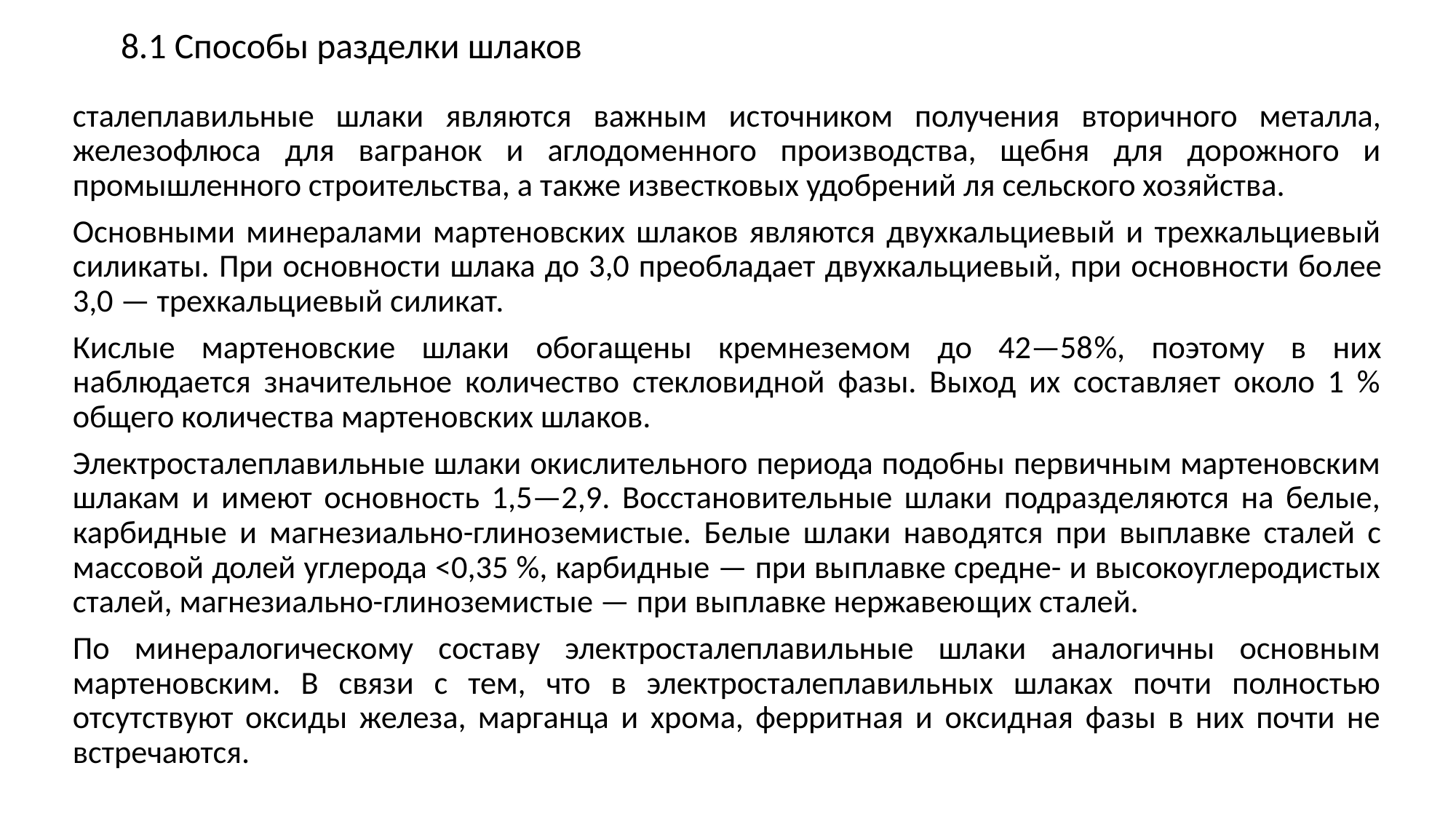

# 8.1 Способы разделки шлаков
сталеплавильные шлаки являются важным ис­точником получения вторичного металла, железофлюса для ва­гранок и аглодоменного производства, щебня для дорожного и промышленного строительства, а также известковых удобрений ля сельского хозяйства.
Основными минералами мартеновских шлаков являются двухкальциевый и трехкальциевый силикаты. При основности шлака до 3,0 преобладает двухкальциевый, при основности бо­лее 3,0 — трехкальциевый силикат.
Кислые мартеновские шлаки обогащены кремнеземом до 42—58%, поэтому в них наблюдается значительное количество стекловидной фазы. Выход их составляет около 1 % общего количества мартеновских шлаков.
Электросталеплавильные шлаки окислительного периода подобны первичным мартеновским шлакам и имеют основность 1,5—2,9. Восстановительные шлаки подразделяются на белые, карбидные и магнезиально-глиноземистые. Белые шлаки наво­дятся при выплавке сталей с массовой долей углерода <0,35 %, карбидные — при выплавке средне- и высокоуглеродистых ста­лей, магнезиально-глиноземистые — при выплавке нержавею­щих сталей.
По минералогическому составу электросталеплавильные шлаки аналогичны основным мартеновским. В связи с тем, что в электросталеплавильных шлаках почти полностью отсутствуют оксиды железа, марганца и хрома, ферритная и оксидная фазы в них почти не встречаются.